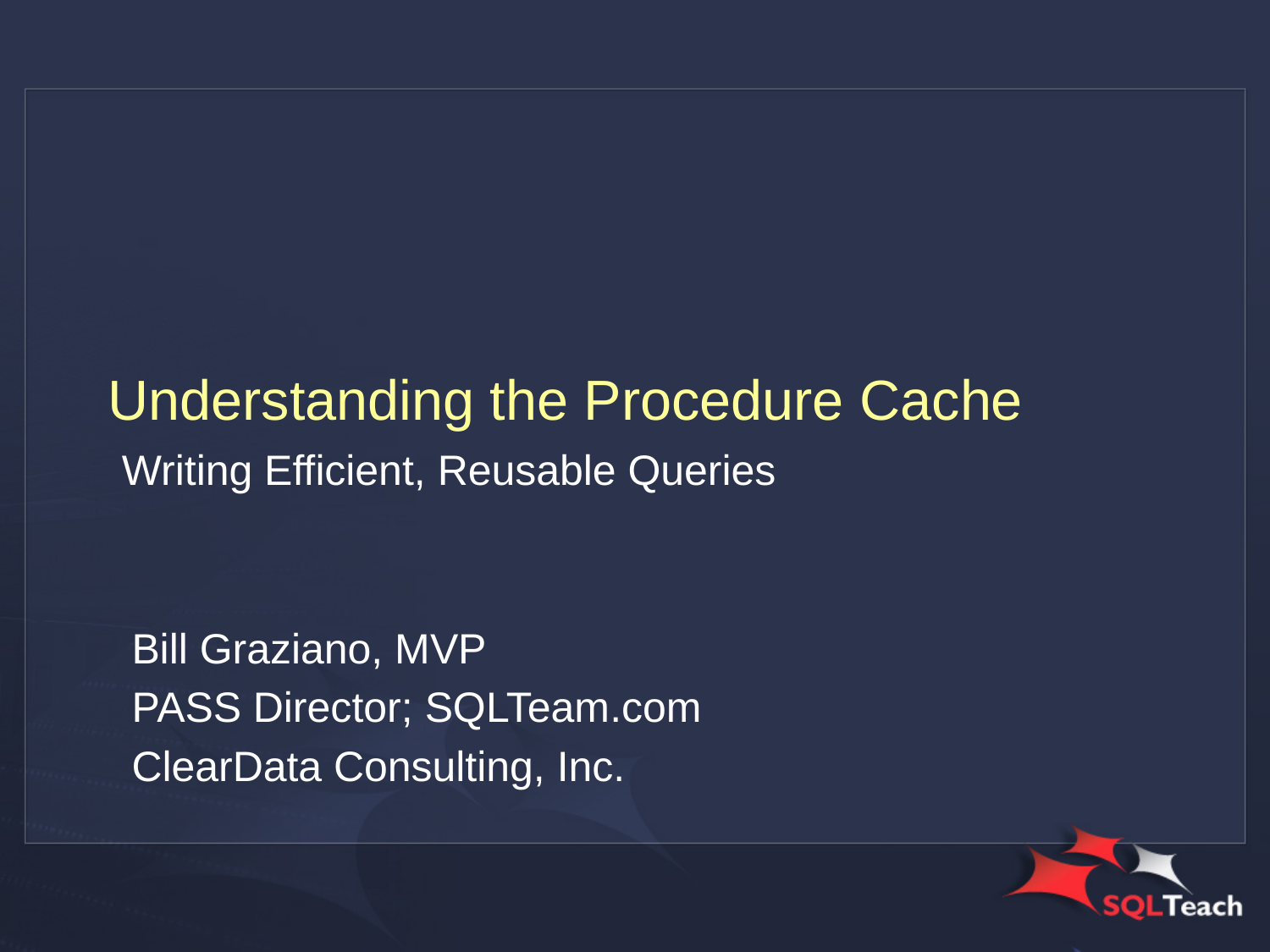

# Understanding the Procedure Cache
Writing Efficient, Reusable Queries

Bill Graziano, MVP
PASS Director; SQLTeam.com
ClearData Consulting, Inc.